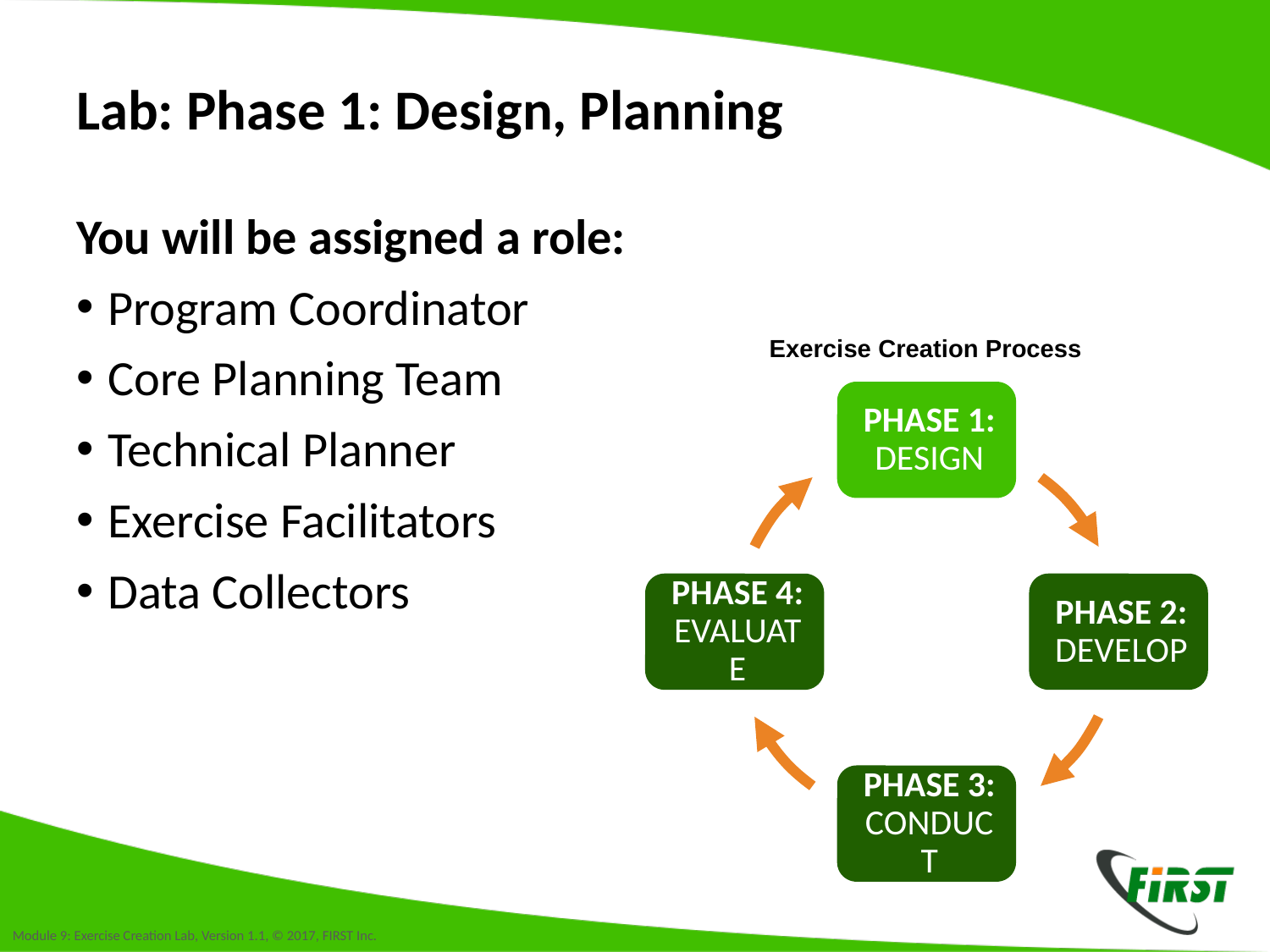

# Lab: Phase 1: Design, Planning
You will be assigned a role:
Program Coordinator
Core Planning Team
Technical Planner
Exercise Facilitators
Data Collectors
Exercise Creation Process
PHASE 1: DESIGN
PHASE 2: DEVELOP
PHASE 3: CONDUCT
PHASE 4: EVALUATE